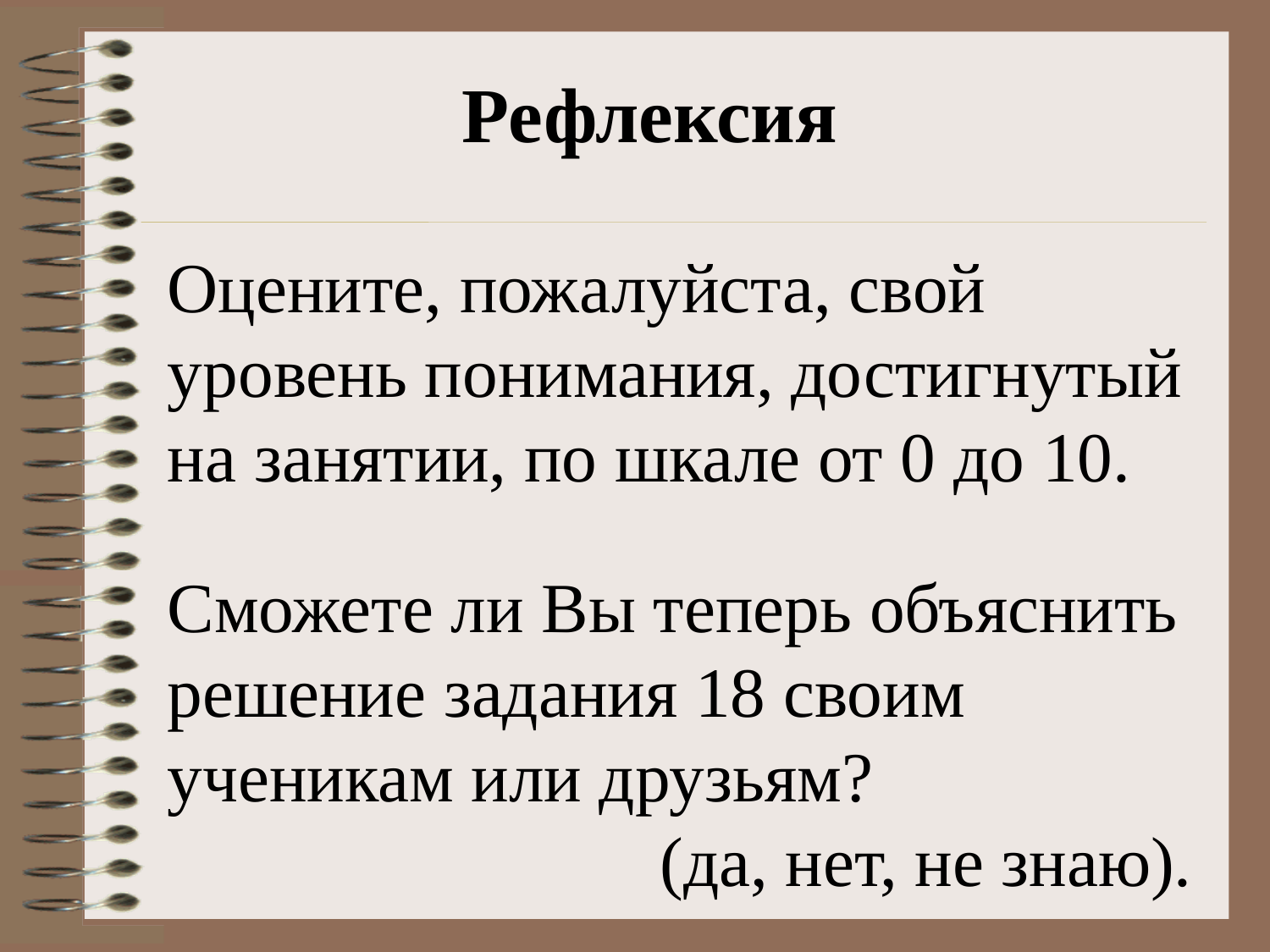

Рефлексия
Оцените, пожалуйста, свой уровень понимания, достигнутый на занятии, по шкале от 0 до 10.
Сможете ли Вы теперь объяснить решение задания 18 своим ученикам или друзьям?
(да, нет, не знаю).